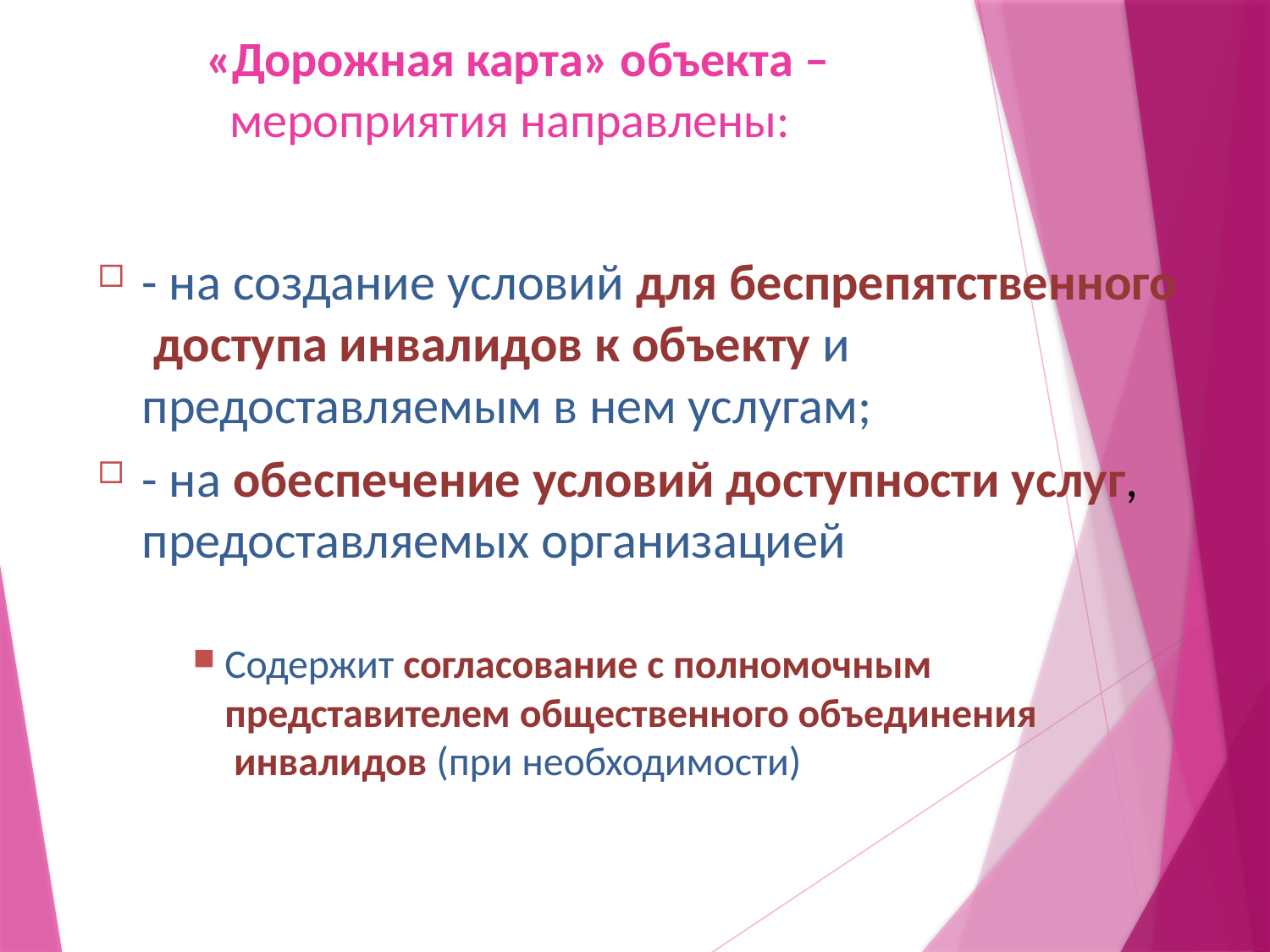

# «Дорожная карта» объекта –
мероприятия направлены:
- на создание условий для беспрепятственного  доступа инвалидов к объекту и
предоставляемым в нем услугам;
- на обеспечение условий доступности услуг,
предоставляемых организацией

Содержит согласование с полномочным  представителем общественного объединения  инвалидов (при необходимости)